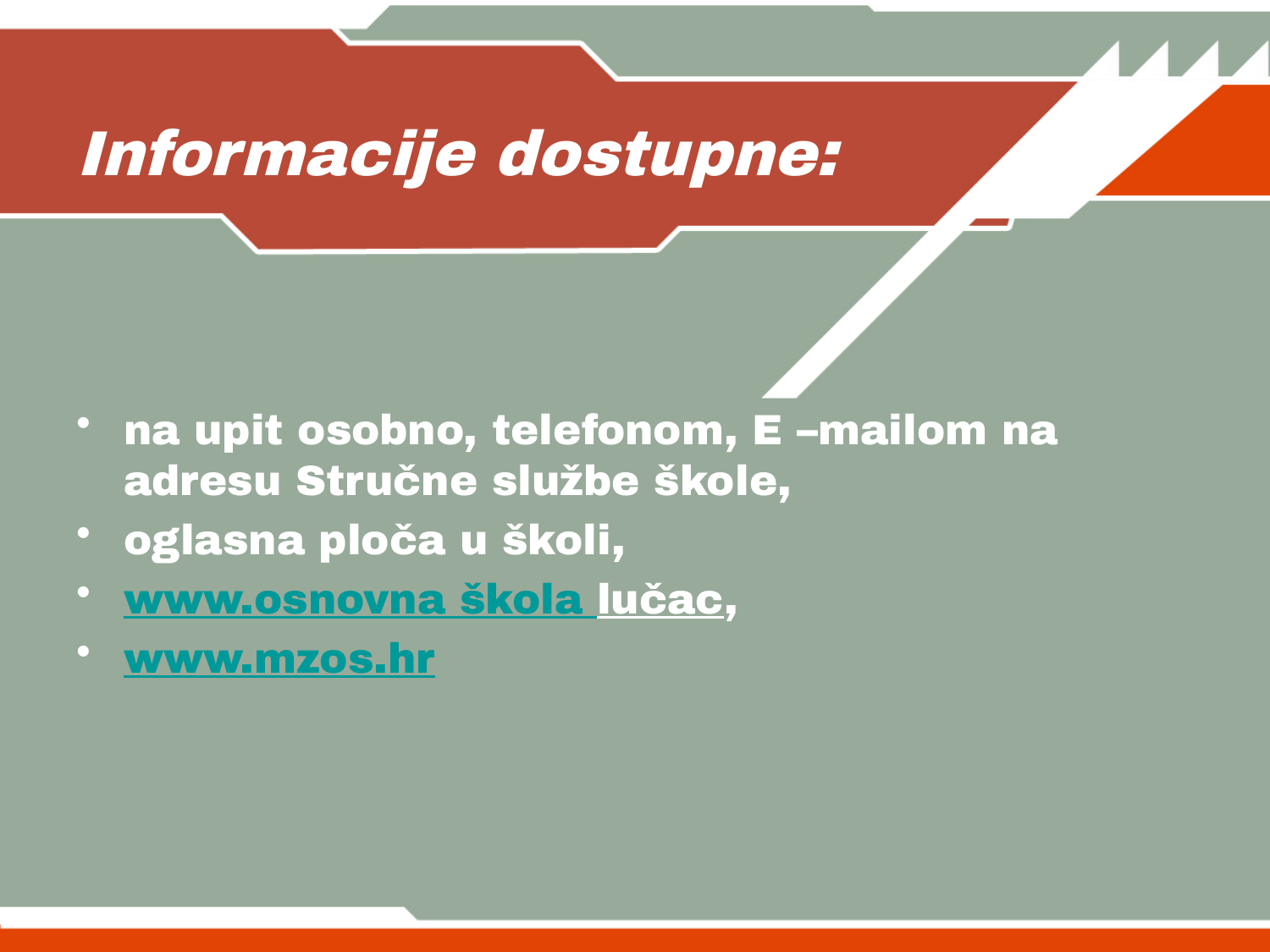

# Informacije dostupne:
na upit osobno, telefonom, E –mailom na adresu Stručne službe škole,
oglasna ploča u školi,
www.osnovna škola lučac,
www.mzos.hr